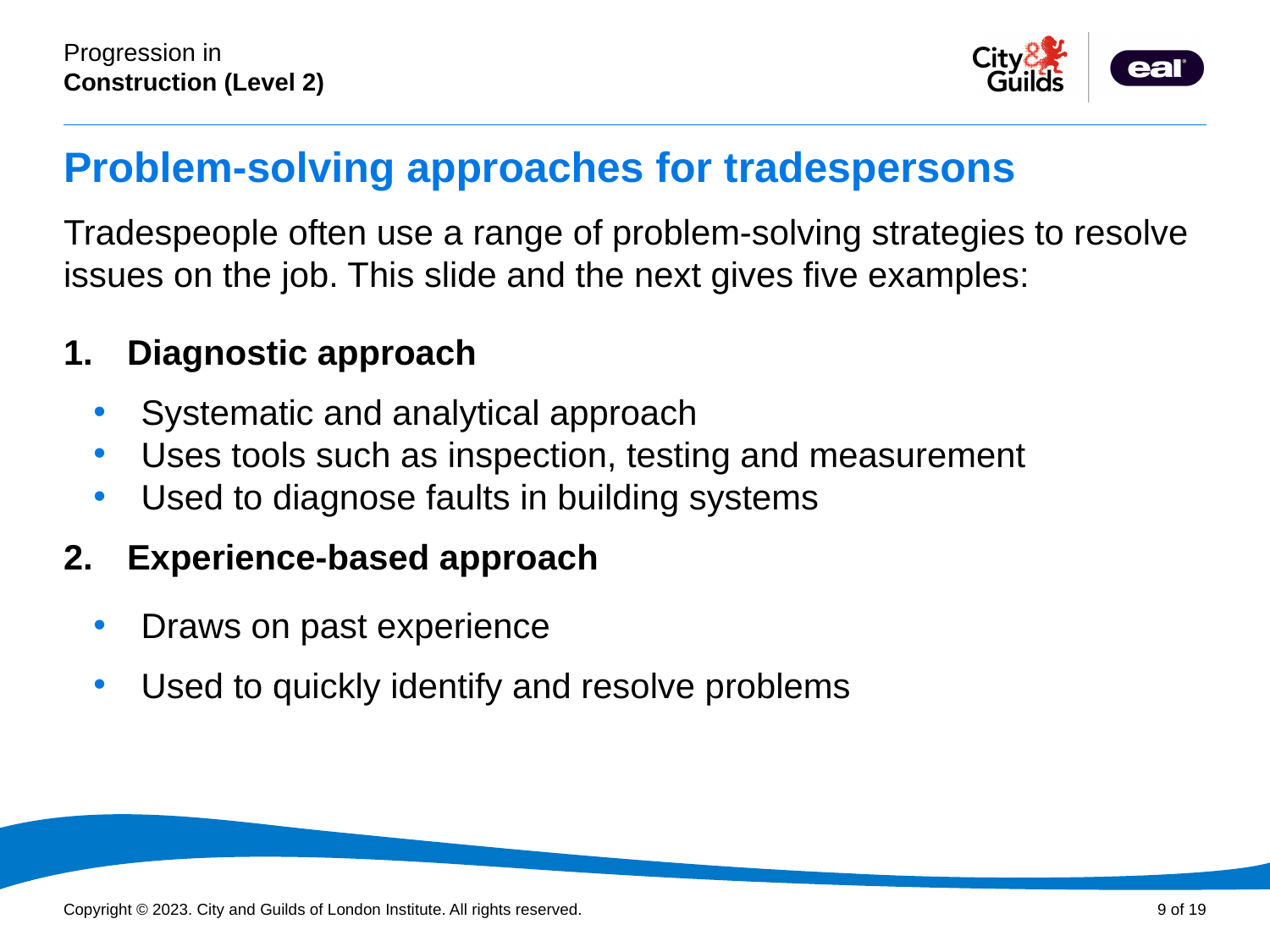

# Problem-solving approaches for tradespersons
Tradespeople often use a range of problem-solving strategies to resolve issues on the job. This slide and the next gives five examples:
Diagnostic approach
Systematic and analytical approach
Uses tools such as inspection, testing and measurement
Used to diagnose faults in building systems
Experience-based approach
Draws on past experience
Used to quickly identify and resolve problems